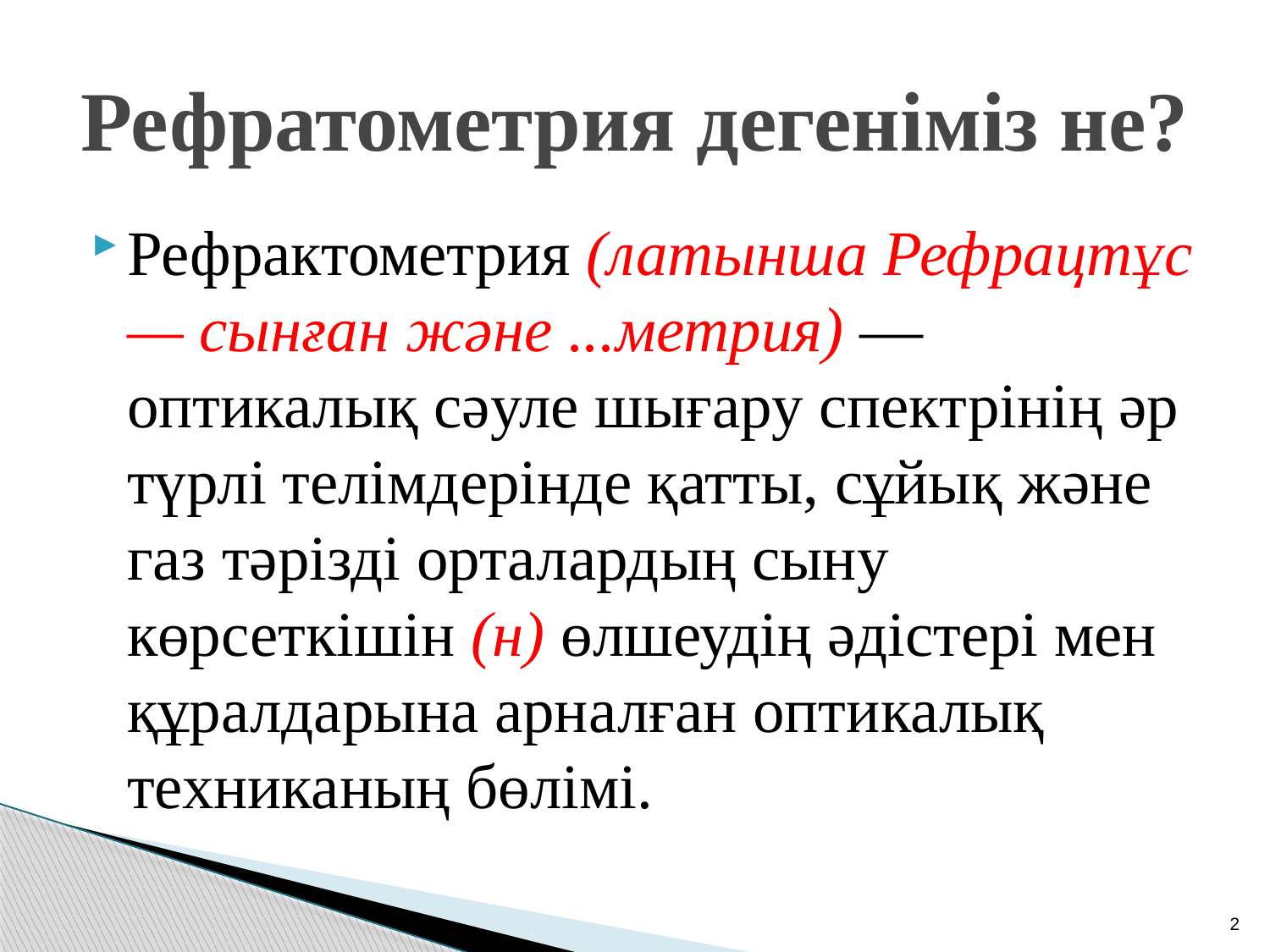

# Рефратометрия дегеніміз не?
Рефрактометрия (латынша Рефрацтұс — сынған және ...метрия) — оптикалық сәуле шығару спектрінің әр түрлі телімдерінде қатты, сұйық және газ тәрізді орталардың сыну көрсеткішін (н) өлшеудің әдістері мен құралдарына арналған оптикалық техниканың бөлімі.
2